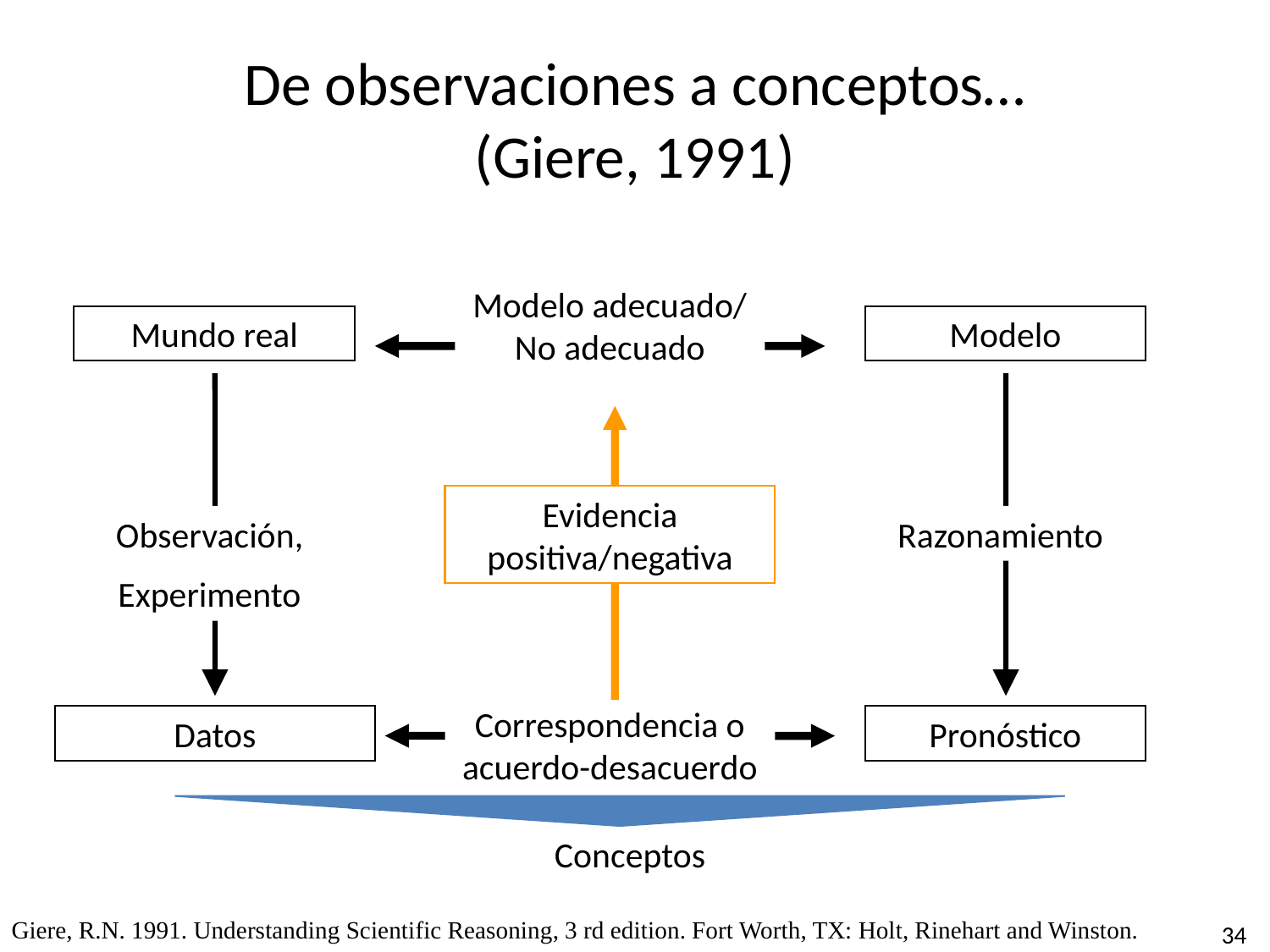

# De observaciones a conceptos… (Giere, 1991)
Modelo adecuado/
No adecuado
Mundo real
Modelo

Observación,
Experimento

Razonamiento

Evidencia positiva/negativa
Correspondencia o
acuerdo-desacuerdo

Datos
Pronóstico

Conceptos

Giere, R.N. 1991. Understanding Scientific Reasoning, 3 rd edition. Fort Worth, TX: Holt, Rinehart and Winston.
34